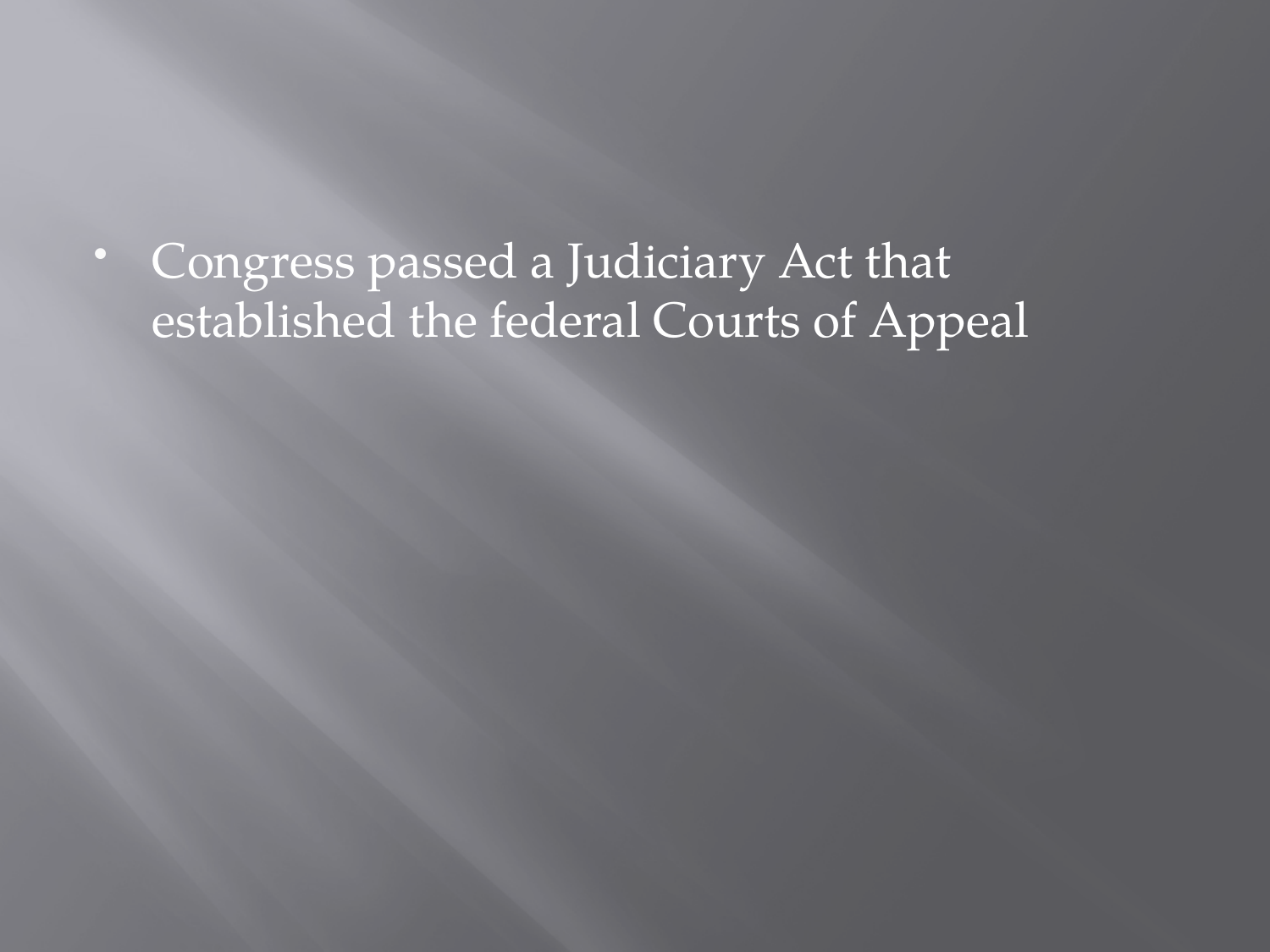

#
Congress passed a Judiciary Act that established the federal Courts of Appeal